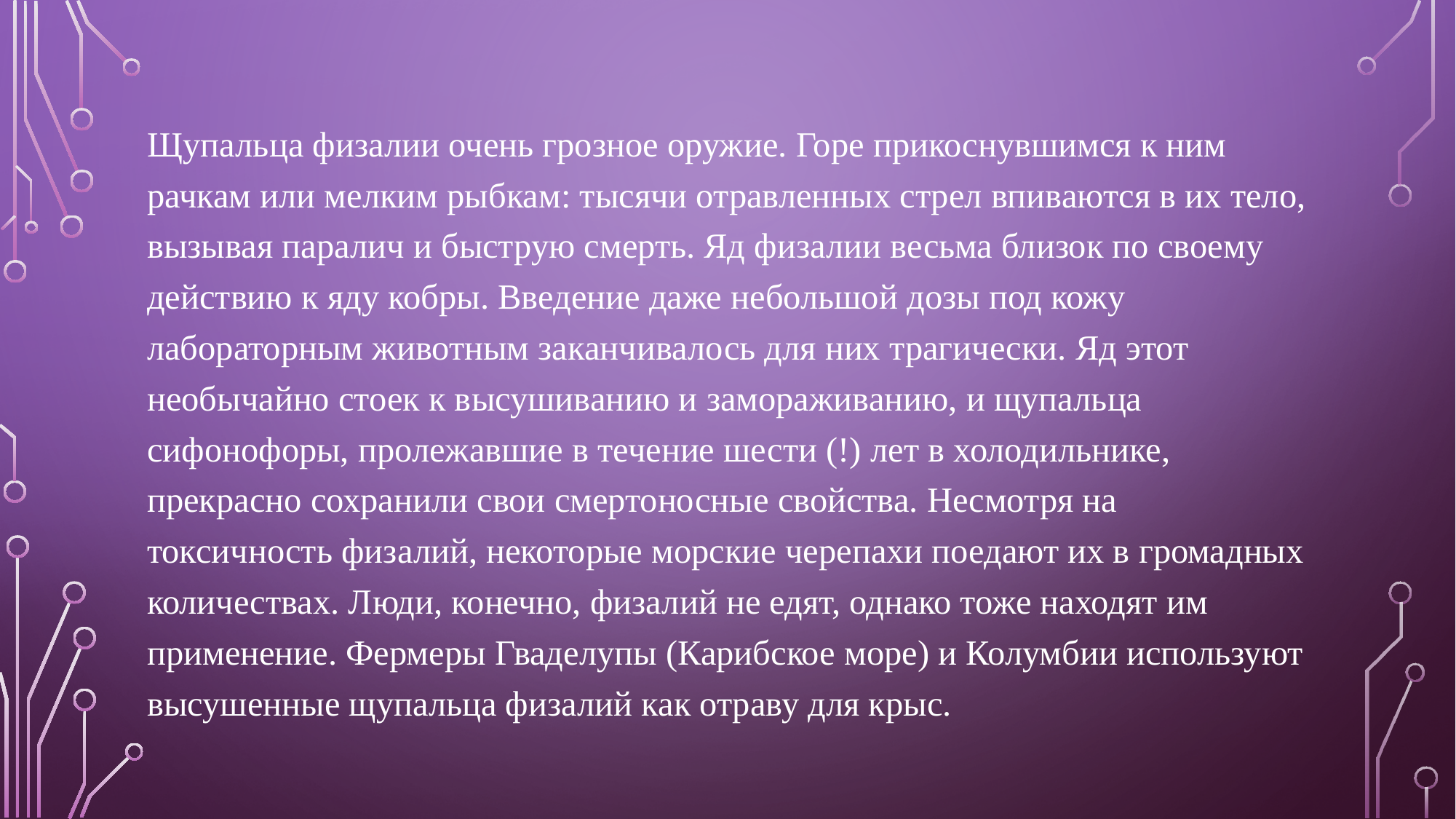

#
Щупальца физалии очень грозное оружие. Горе прикоснувшимся к ним рачкам или мелким рыбкам: тысячи отравленных стрел впиваются в их тело, вызывая паралич и быструю смерть. Яд физалии весьма близок по своему действию к яду кобры. Введение даже небольшой дозы под кожу лабораторным животным заканчивалось для них трагически. Яд этот необычайно стоек к высушиванию и замораживанию, и щупальца сифонофоры, пролежавшие в течение шести (!) лет в холодильнике, прекрасно сохранили свои смертоносные свойства. Несмотря на токсичность физалий, некоторые морские черепахи поедают их в громадных количествах. Люди, конечно, физалий не едят, однако тоже находят им применение. Фермеры Гваделупы (Карибское море) и Колумбии используют высушенные щупальца физалий как отраву для крыс.